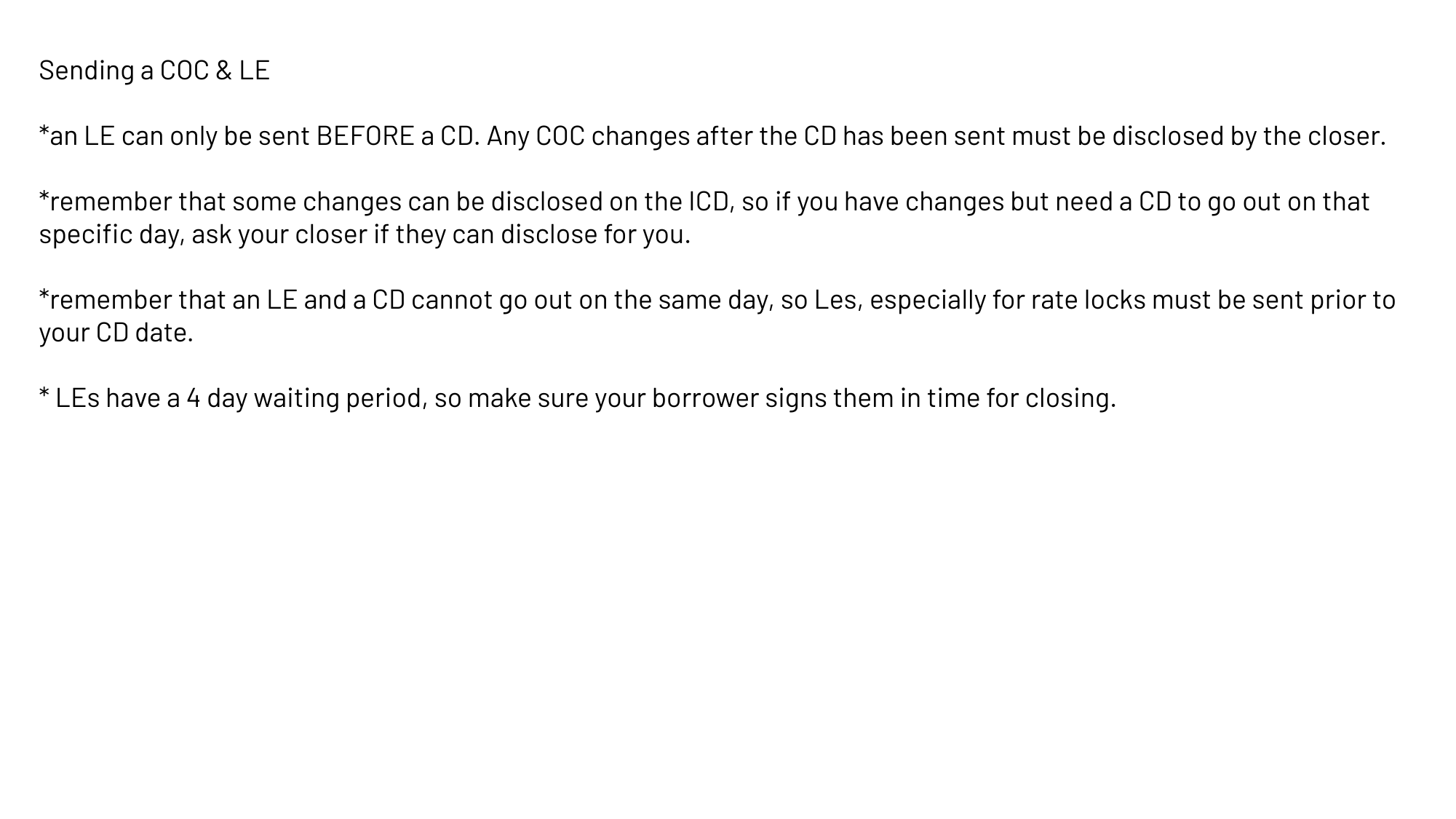

Sending a COC & LE

*an LE can only be sent BEFORE a CD. Any COC changes after the CD has been sent must be disclosed by the closer.

*remember that some changes can be disclosed on the ICD, so if you have changes but need a CD to go out on that specific day, ask your closer if they can disclose for you.

*remember that an LE and a CD cannot go out on the same day, so Les, especially for rate locks must be sent prior to your CD date.

* LEs have a 4 day waiting period, so make sure your borrower signs them in time for closing.